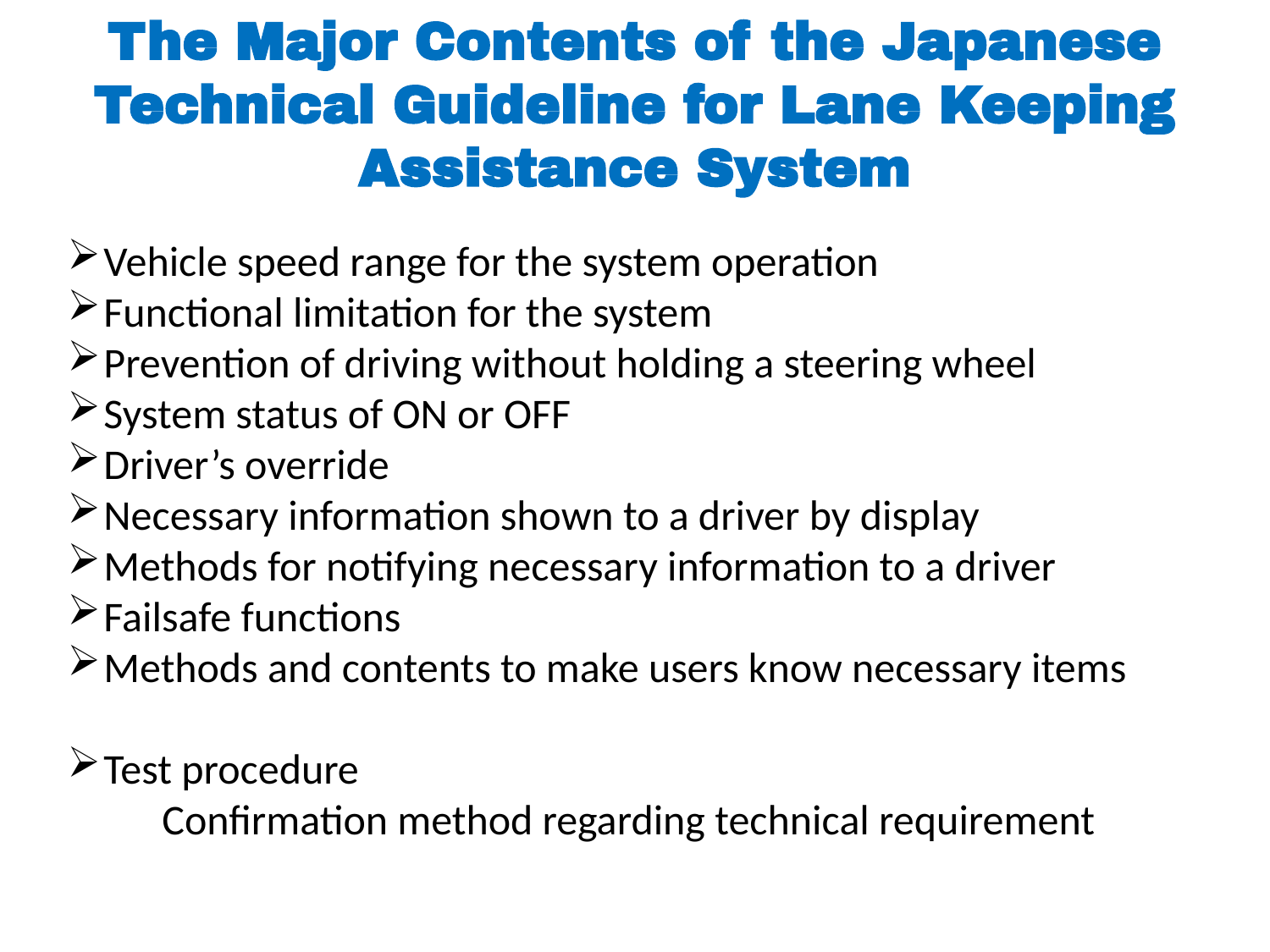

The Major Contents of the Japanese Technical Guideline for Lane Keeping Assistance System

Vehicle speed range for the system operation
Functional limitation for the system
Prevention of driving without holding a steering wheel
System status of ON or OFF
Driver’s override
Necessary information shown to a driver by display
Methods for notifying necessary information to a driver
Failsafe functions
Methods and contents to make users know necessary items

Test procedure
　　Confirmation method regarding technical requirement